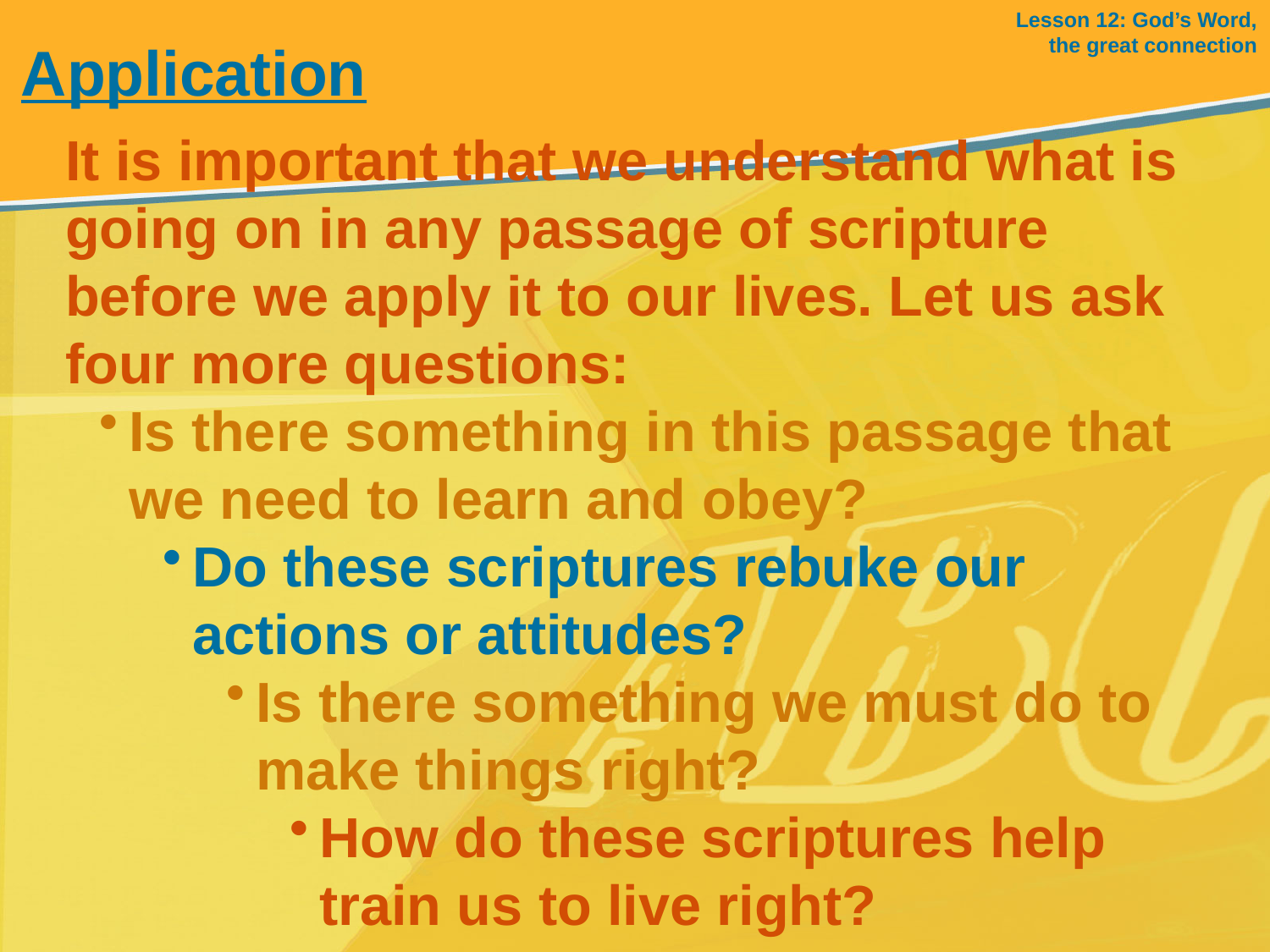

Lesson 12: God’s Word, the great connection
Application

It is important that we understand what is going on in any passage of scripture before we apply it to our lives. Let us ask four more questions:
Is there something in this passage that we need to learn and obey?
Do these scriptures rebuke our actions or attitudes?
Is there something we must do to make things right?
How do these scriptures help train us to live right?